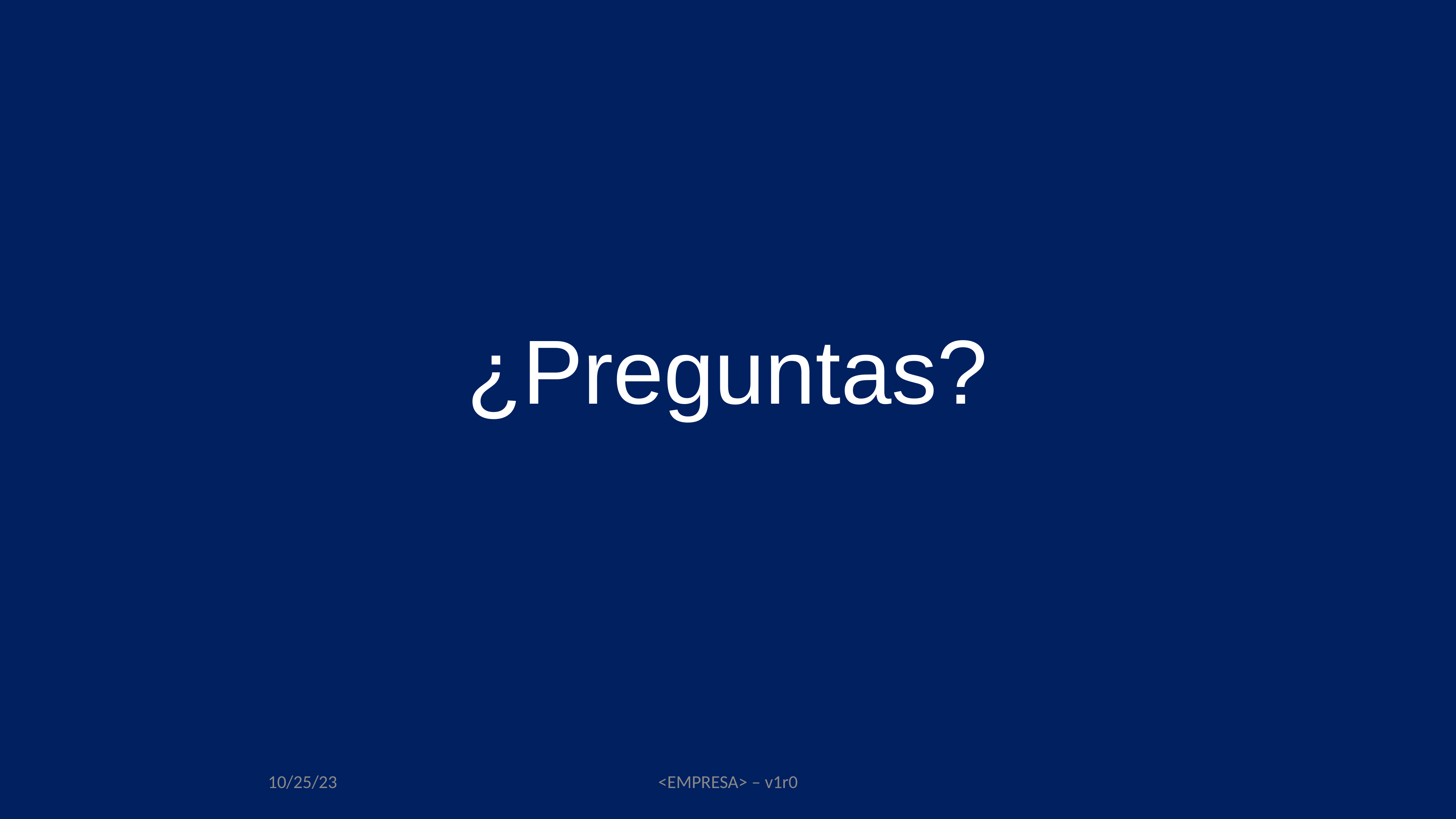

# ¿Preguntas?

10/25/23
<EMPRESA> – v1r0
14